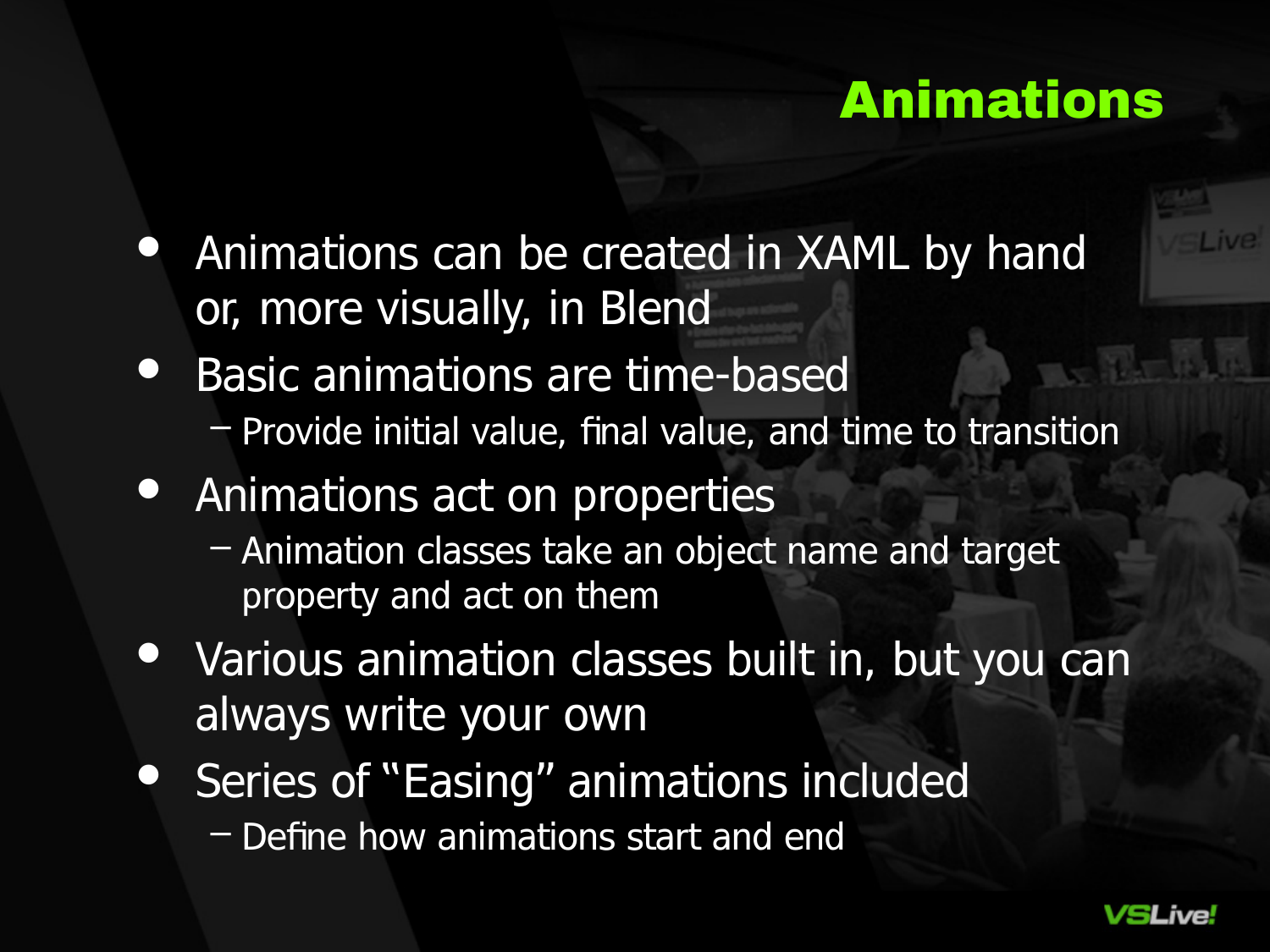

# Animations
Animations can be created in XAML by hand or, more visually, in Blend
Basic animations are time-based
Provide initial value, final value, and time to transition
Animations act on properties
Animation classes take an object name and target property and act on them
Various animation classes built in, but you can always write your own
Series of “Easing” animations included
Define how animations start and end